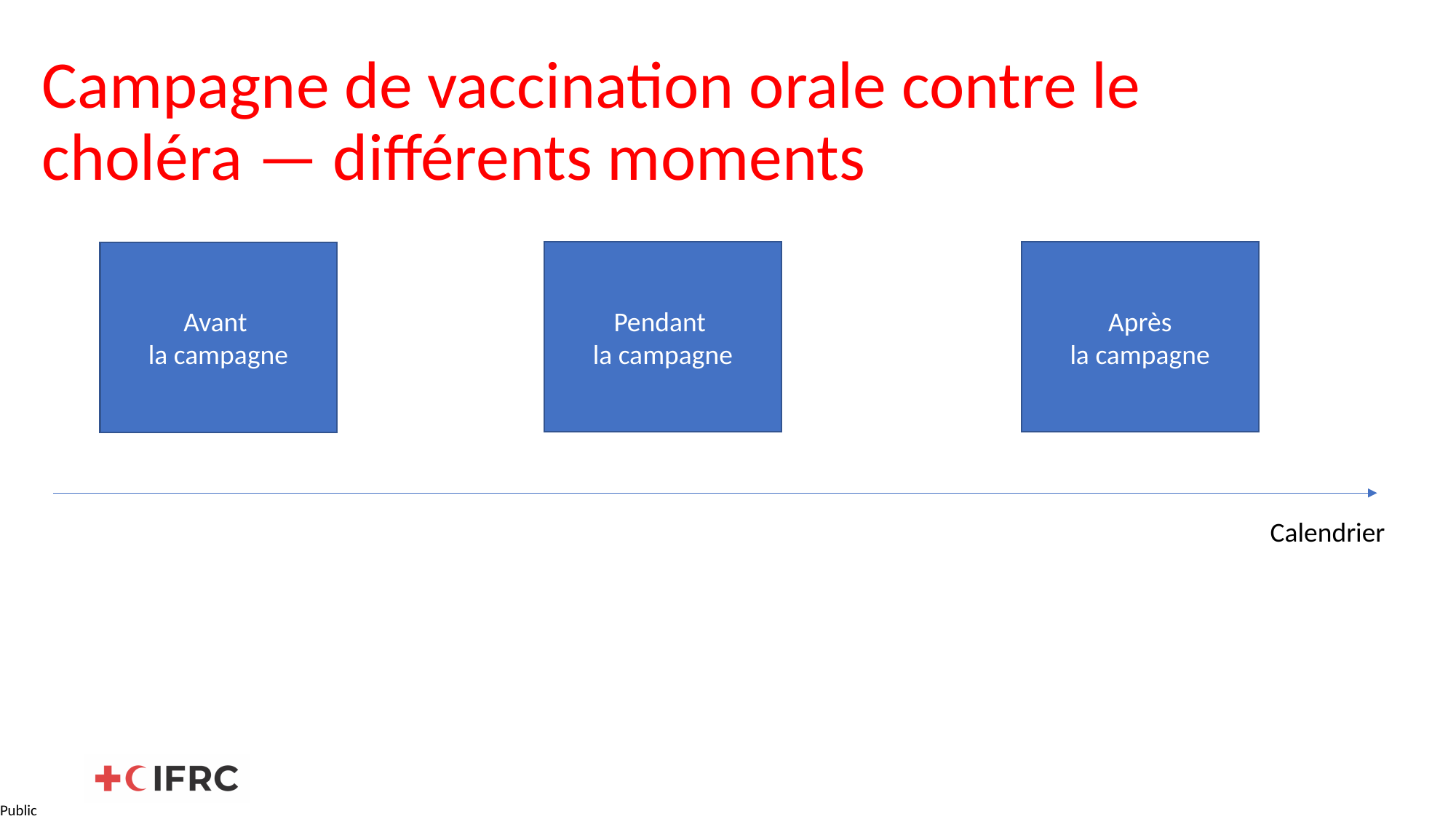

# Campagne de vaccination orale contre le choléra — différents moments
Pendant
la campagne
Après
la campagne
Avant
la campagne
Calendrier